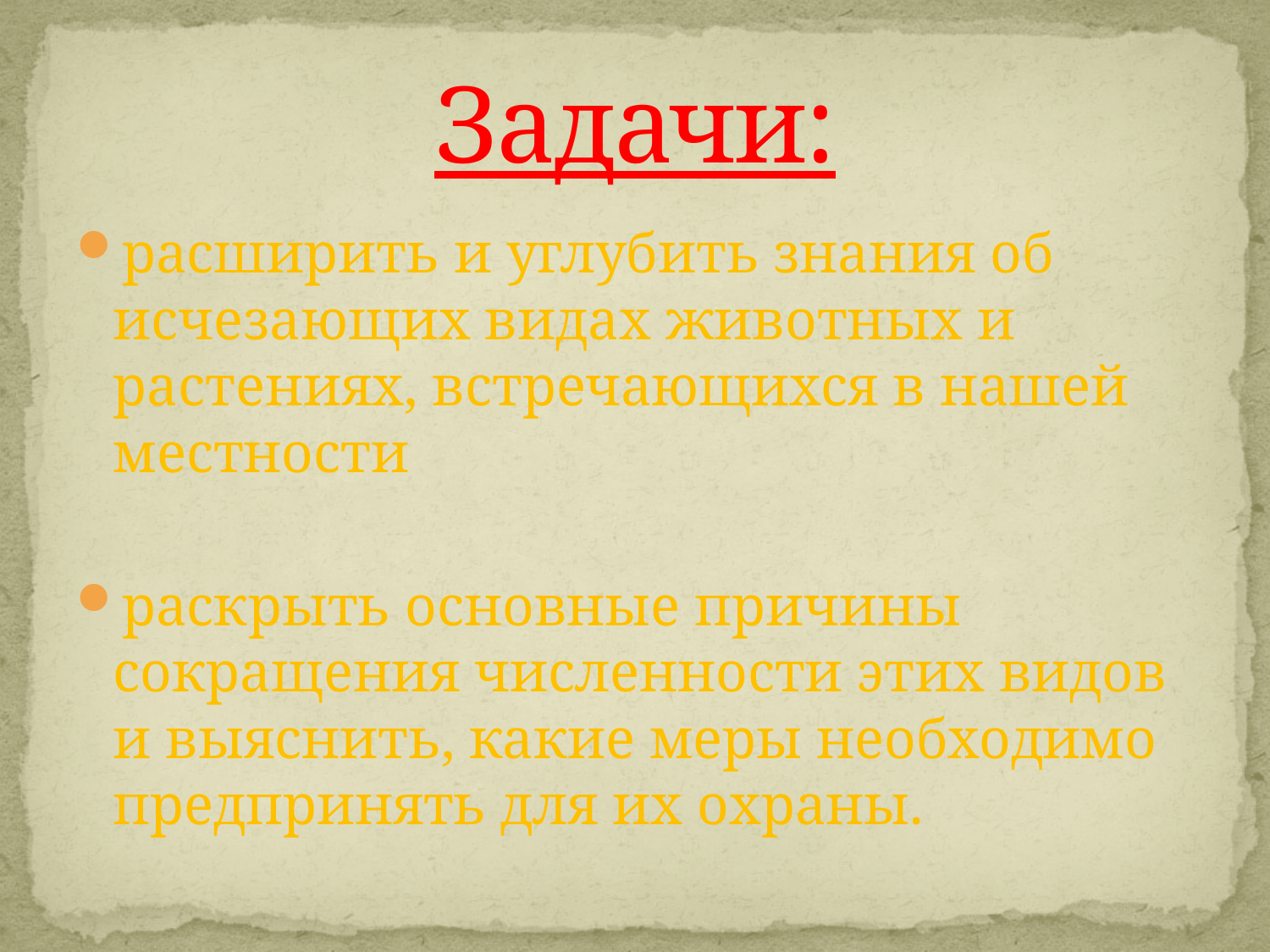

# Задачи:
расширить и углубить знания об исчезающих видах животных и растениях, встречающихся в нашей местности

раскрыть основные причины сокращения численности этих видов и выяснить, какие меры необходимо предпринять для их охраны.